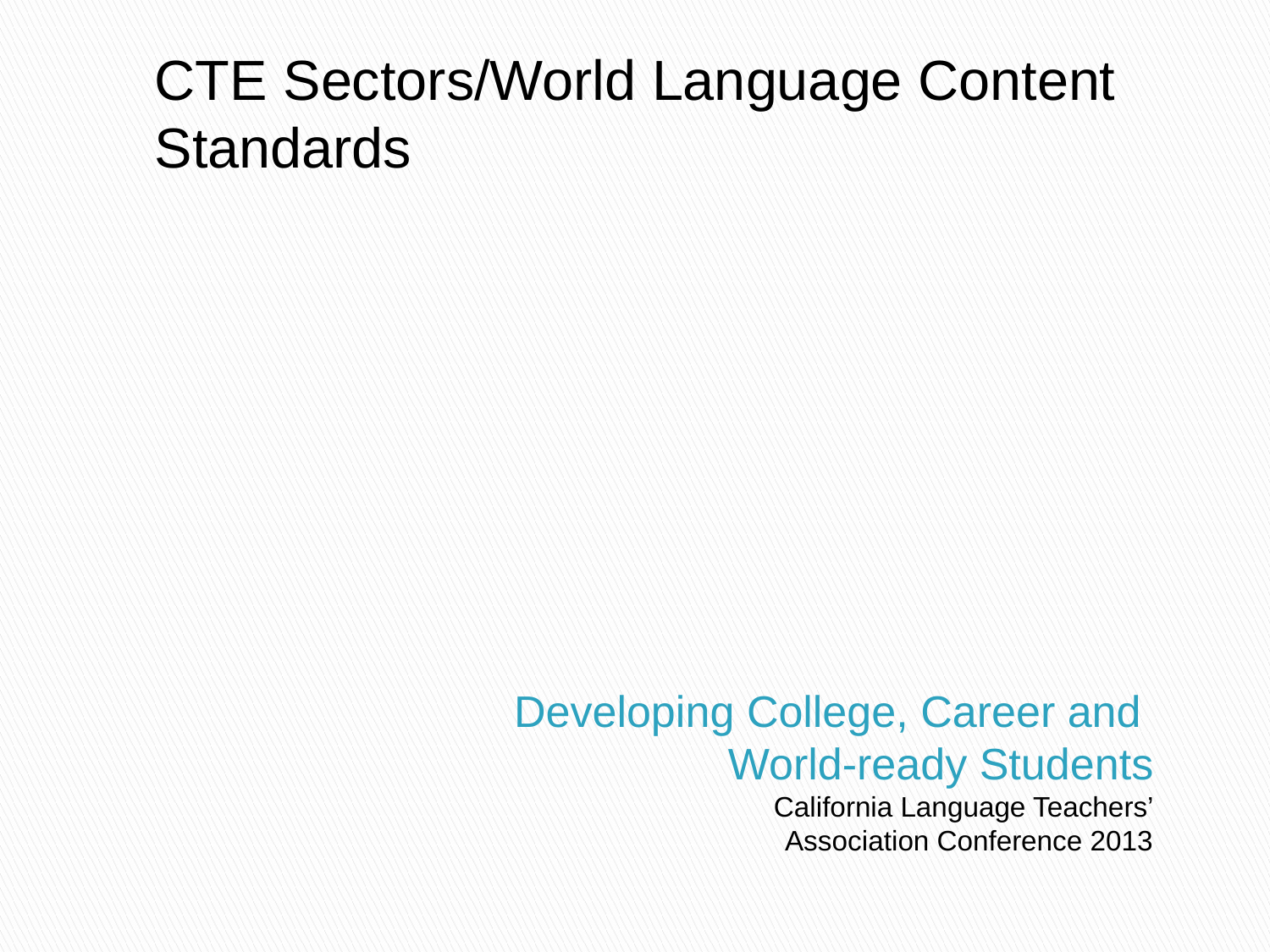

CTE Sectors/World Language Content Standards
# Developing College, Career and World-ready Students
California Language Teachers’ Association Conference 2013